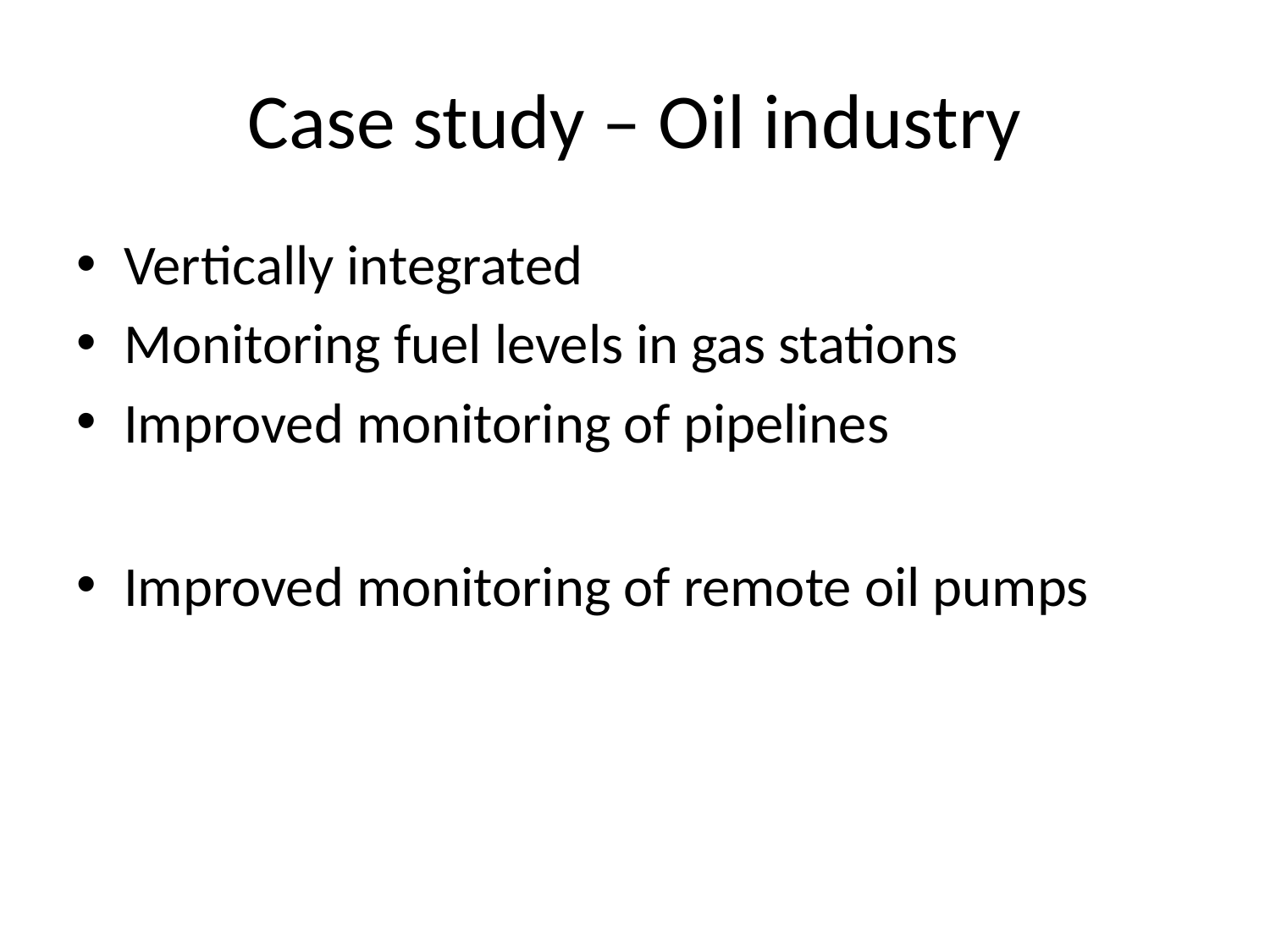

# Case study – Oil industry
Vertically integrated
Monitoring fuel levels in gas stations
Improved monitoring of pipelines

Improved monitoring of remote oil pumps